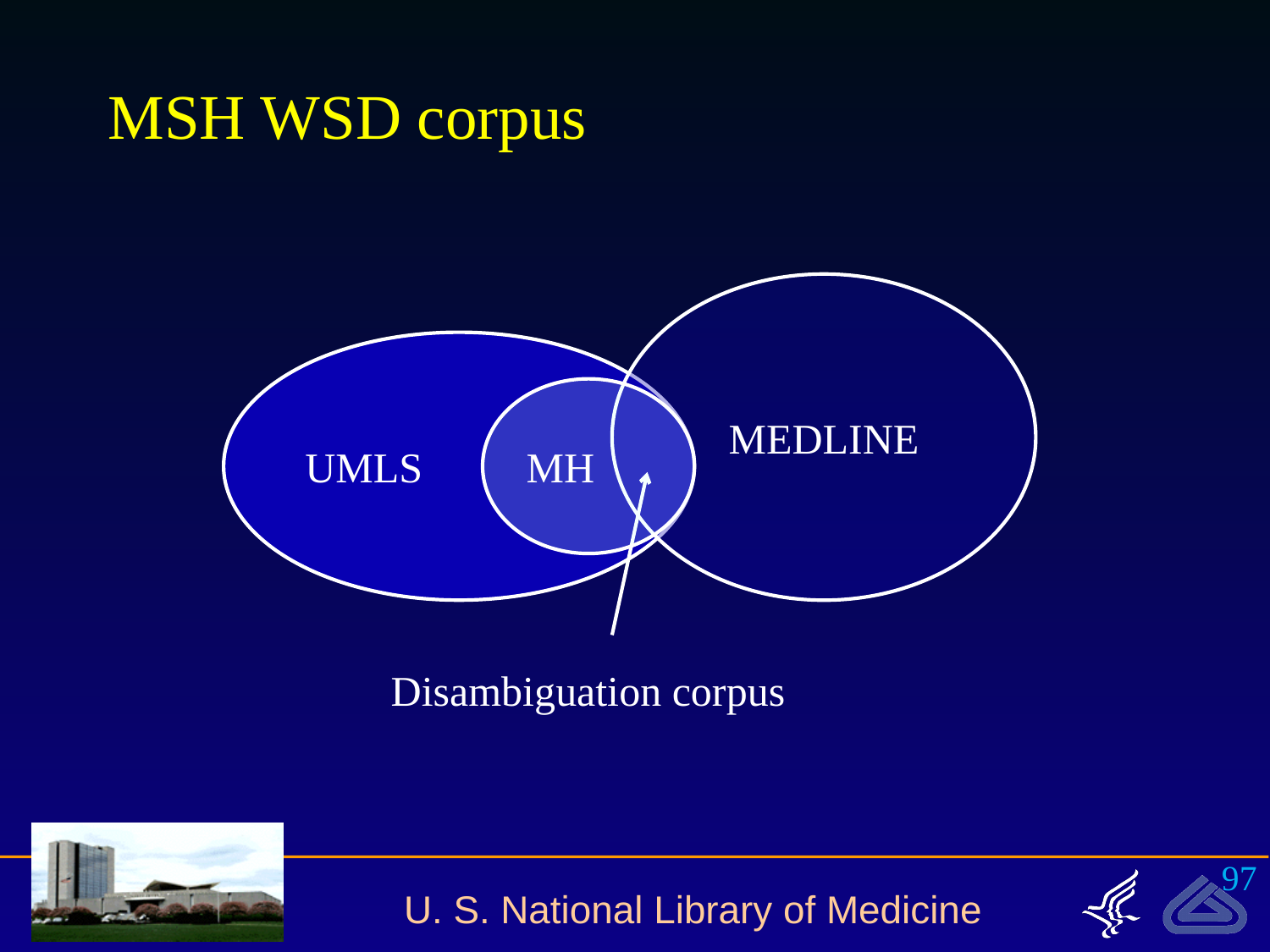

# MSH WSD corpus
MEDLINE
UMLS
MH
Disambiguation corpus
97